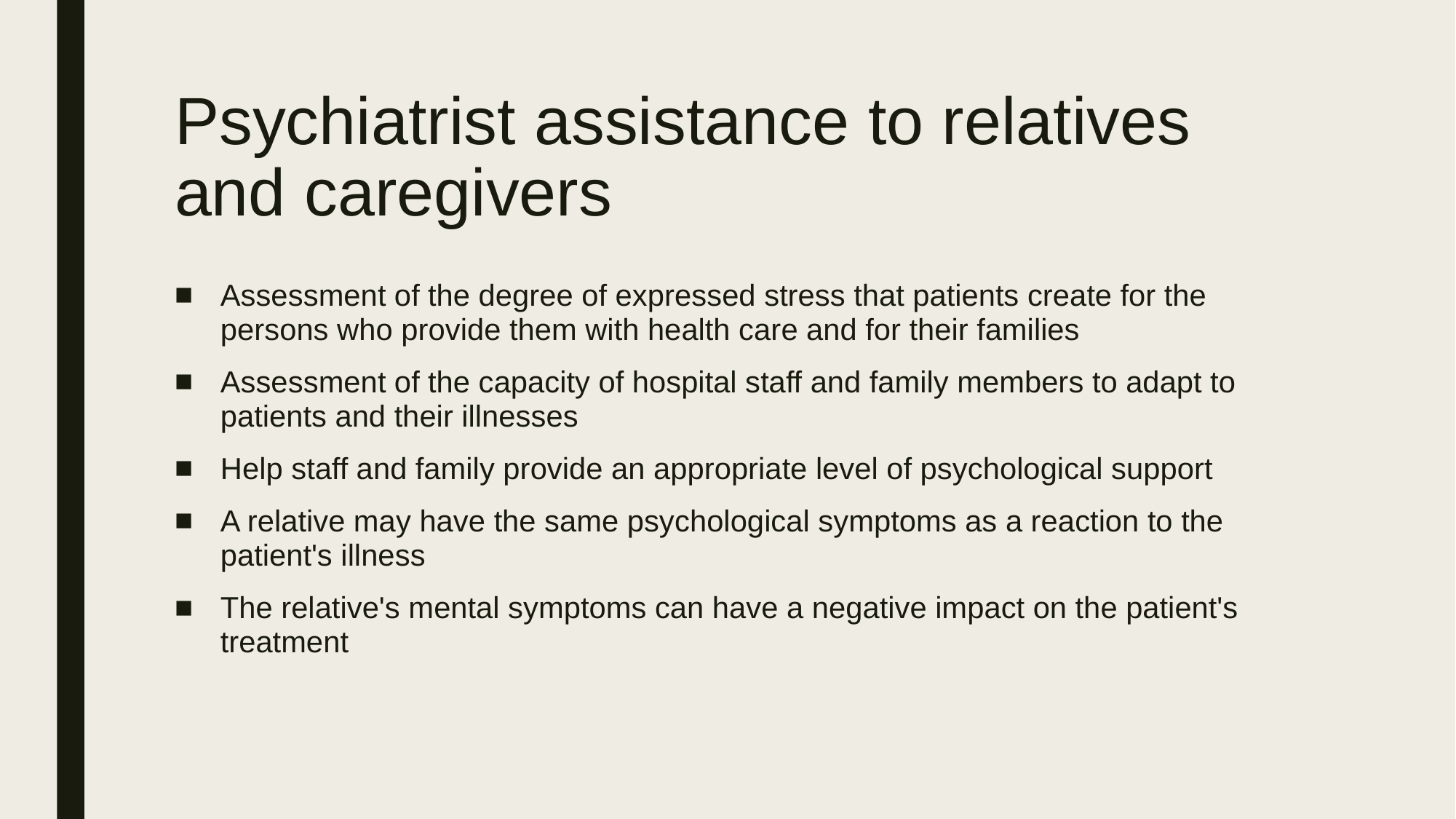

# Psychiatrist assistance to relatives and caregivers
Assessment of the degree of expressed stress that patients create for the persons who provide them with health care and for their families
Assessment of the capacity of hospital staff and family members to adapt to patients and their illnesses
Help staff and family provide an appropriate level of psychological support
A relative may have the same psychological symptoms as a reaction to the patient's illness
The relative's mental symptoms can have a negative impact on the patient's treatment